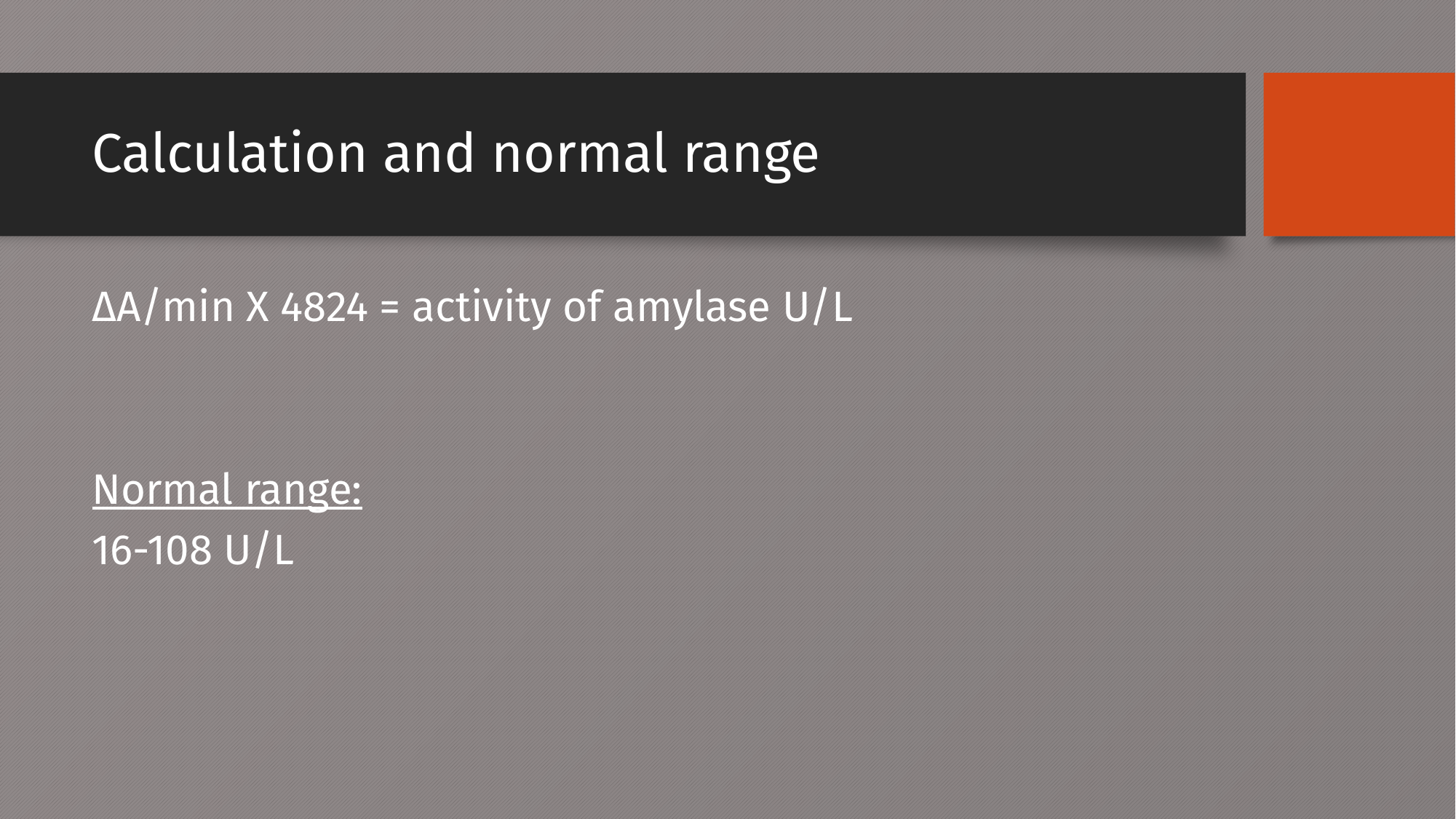

# Calculation and normal range
∆A/min X 4824 = activity of amylase U/L

Normal range:
16-108 U/L